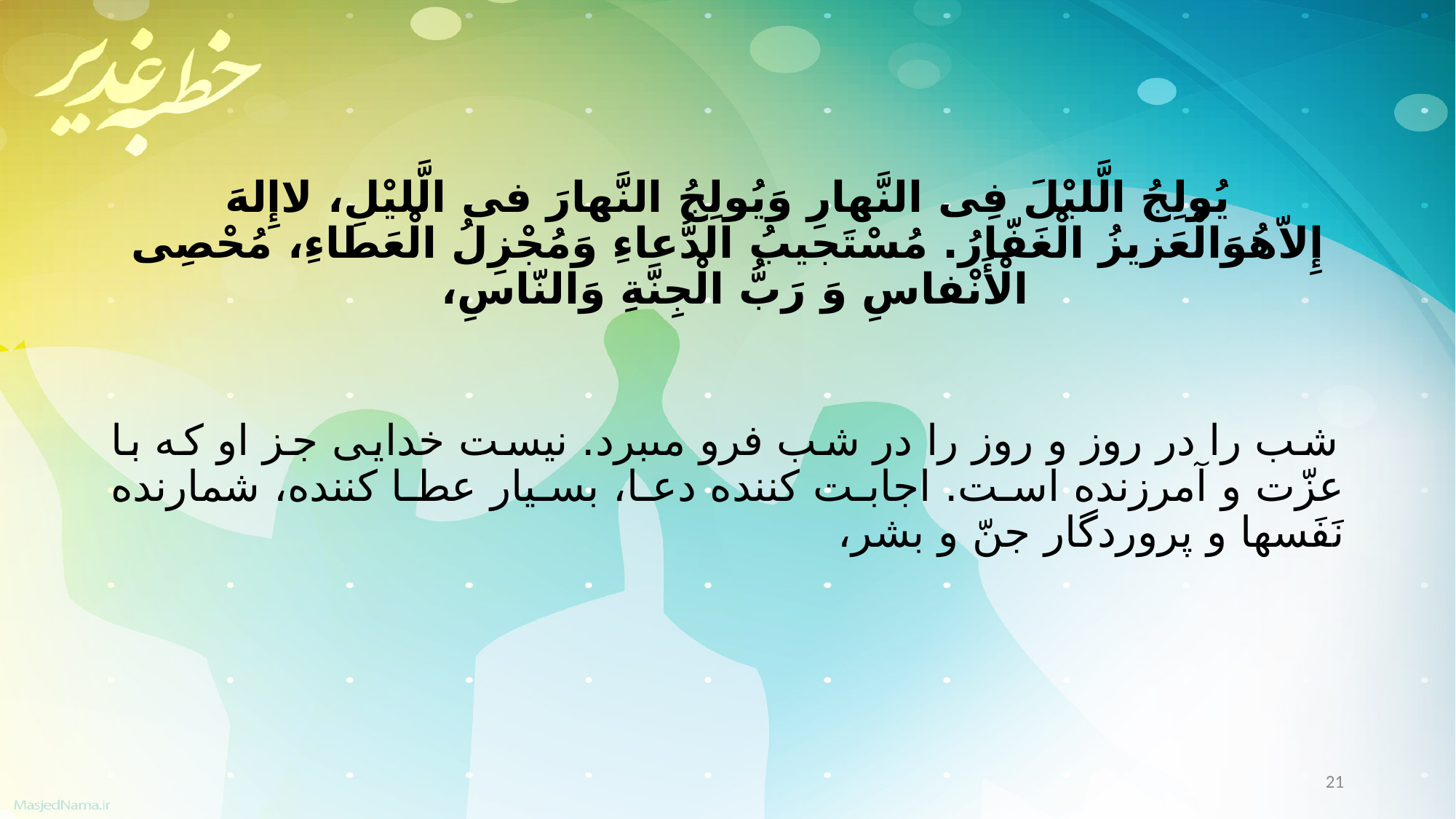

یُولِجُ الَّلیْلَ فِی النَّهارِ وَیُولِجُ النَّهارَ فی الَّلیْلِ، لاإِلهَ إِلاّهُوَالْعَزیزُ الْغَفّارُ. مُسْتَجیبُ الدُّعاءِ وَمُجْزِلُ الْعَطاءِ، مُحْصِی الْأَنْفاسِ وَ رَبُّ الْجِنَّةِ وَالنّاسِ،
شب را در روز و روز را در شب فرو مى‏برد. نیست خدایى جز او که با عزّت و آمرزنده است. اجابت کننده دعا، بسیار عطا کننده، شمارنده نَفَس‏ها و پروردگار جنّ و بشر،
21